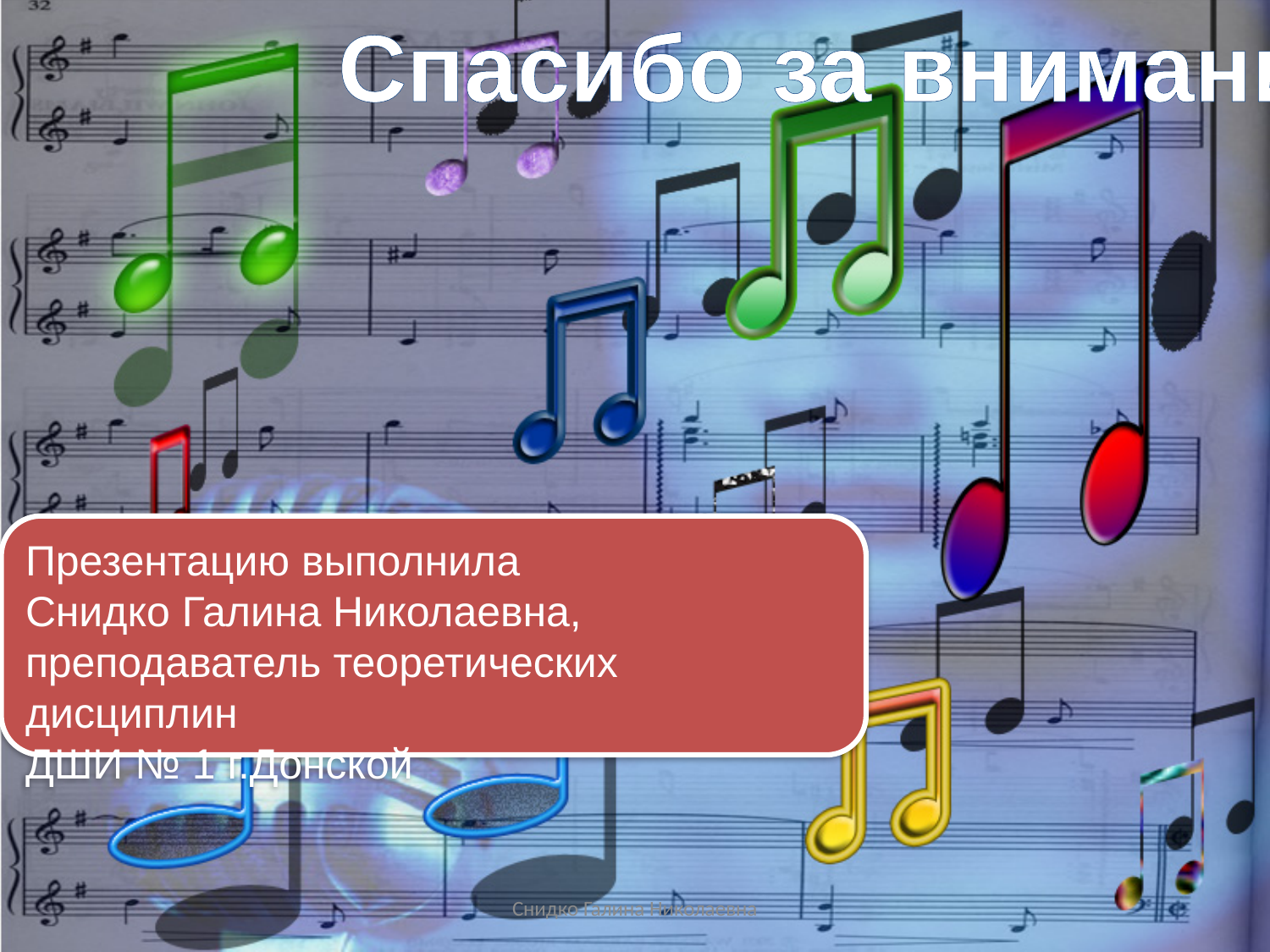

Спасибо за внимание!
Презентацию выполнила
Снидко Галина Николаевна,
преподаватель теоретических дисциплин
ДШИ № 1 г.Донской
Снидко Галина Николаевна